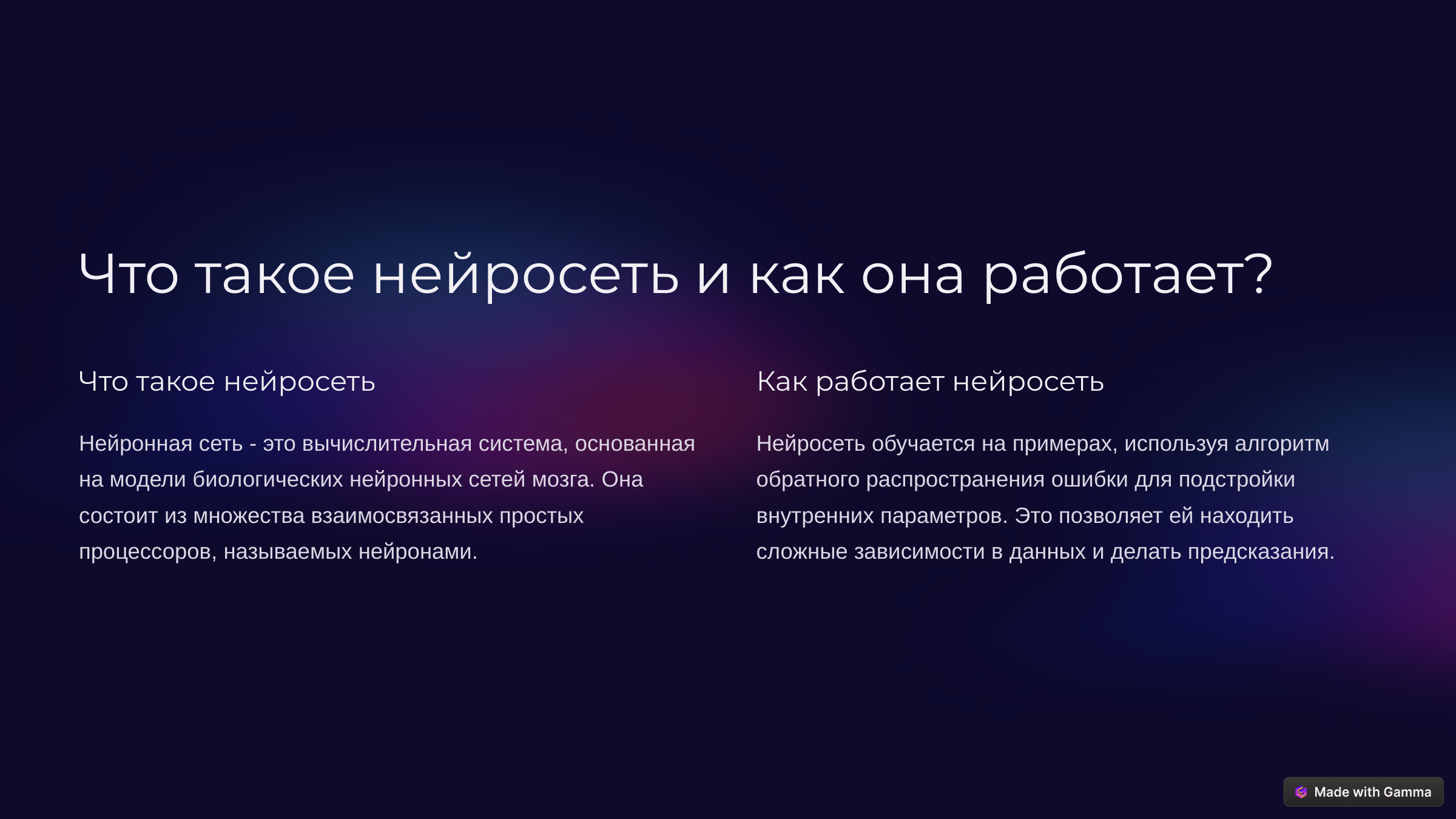

Что такое нейросеть и как она работает?
Что такое нейросеть
Как работает нейросеть
Нейронная сеть - это вычислительная система, основанная на модели биологических нейронных сетей мозга. Она состоит из множества взаимосвязанных простых процессоров, называемых нейронами.
Нейросеть обучается на примерах, используя алгоритм обратного распространения ошибки для подстройки внутренних параметров. Это позволяет ей находить сложные зависимости в данных и делать предсказания.